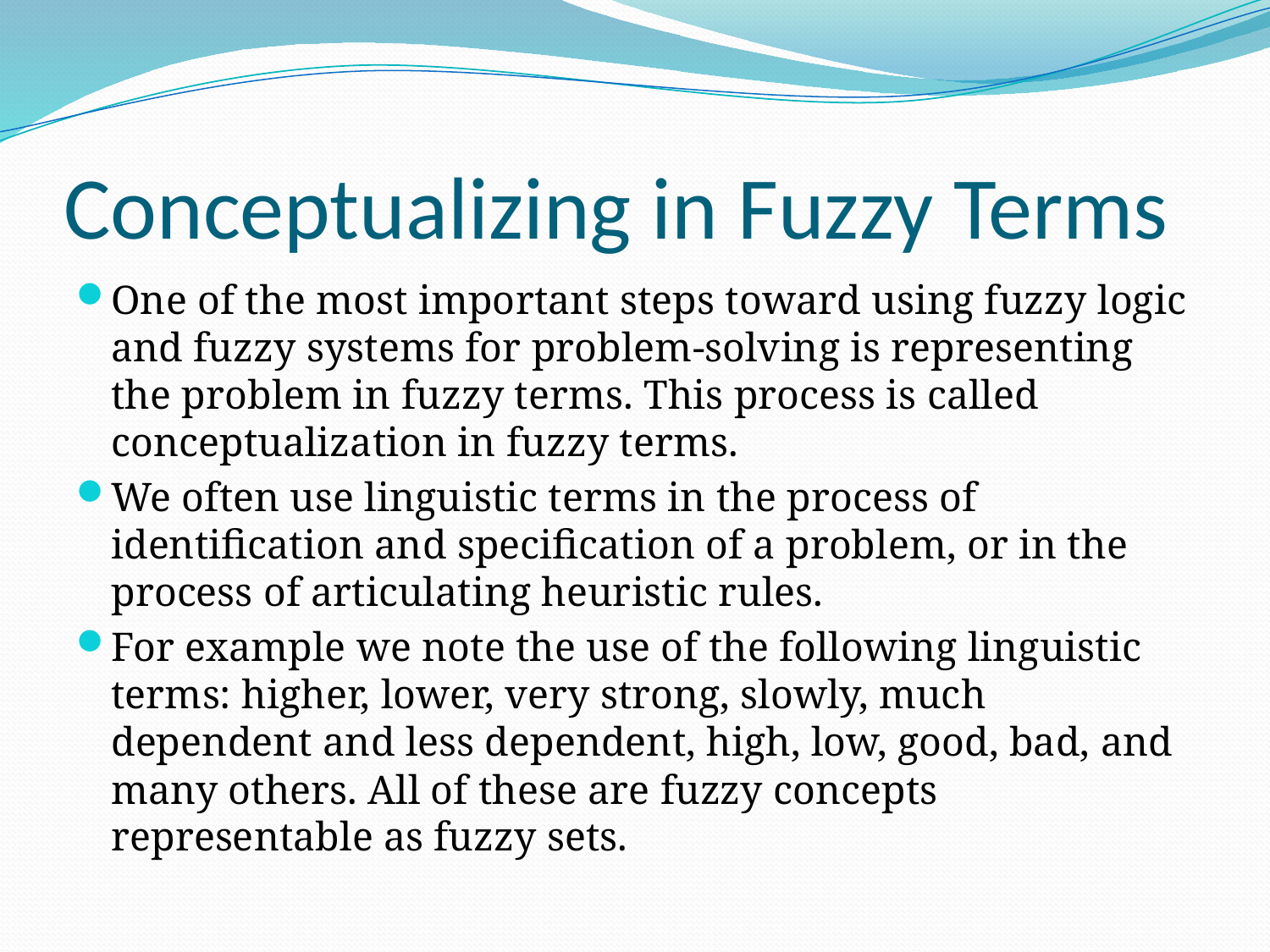

# Conceptualizing in Fuzzy Terms
One of the most important steps toward using fuzzy logic and fuzzy systems for problem-solving is representing the problem in fuzzy terms. This process is called conceptualization in fuzzy terms.
We often use linguistic terms in the process of identification and specification of a problem, or in the process of articulating heuristic rules.
For example we note the use of the following linguistic terms: higher, lower, very strong, slowly, much dependent and less dependent, high, low, good, bad, and many others. All of these are fuzzy concepts representable as fuzzy sets.